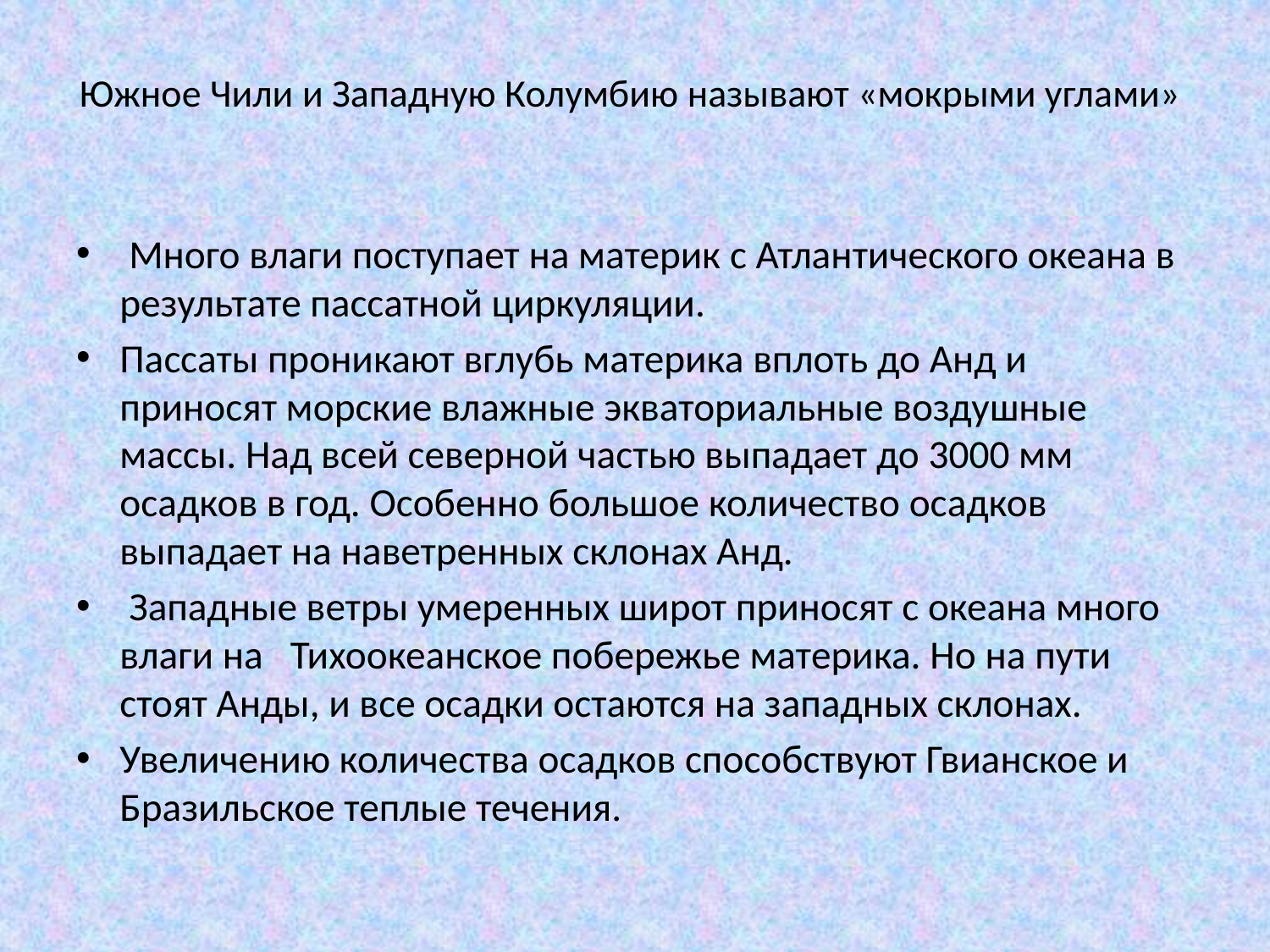

# Южное Чили и Западную Колумбию называют «мокрыми углами»
 Много влаги поступает на материк с Атлантического океана в результате пассатной циркуляции.
Пассаты проникают вглубь материка вплоть до Анд и приносят морские влажные экваториальные воздушные массы. Над всей северной частью выпадает до 3000 мм осадков в год. Особенно большое количество осадков выпадает на наветренных склонах Анд.
 Западные ветры умеренных широт приносят с океана много влаги на   Тихоокеанское побережье материка. Но на пути стоят Анды, и все осадки остаются на западных склонах.
Увеличению количества осадков способствуют Гвианское и Бразильское теплые течения.